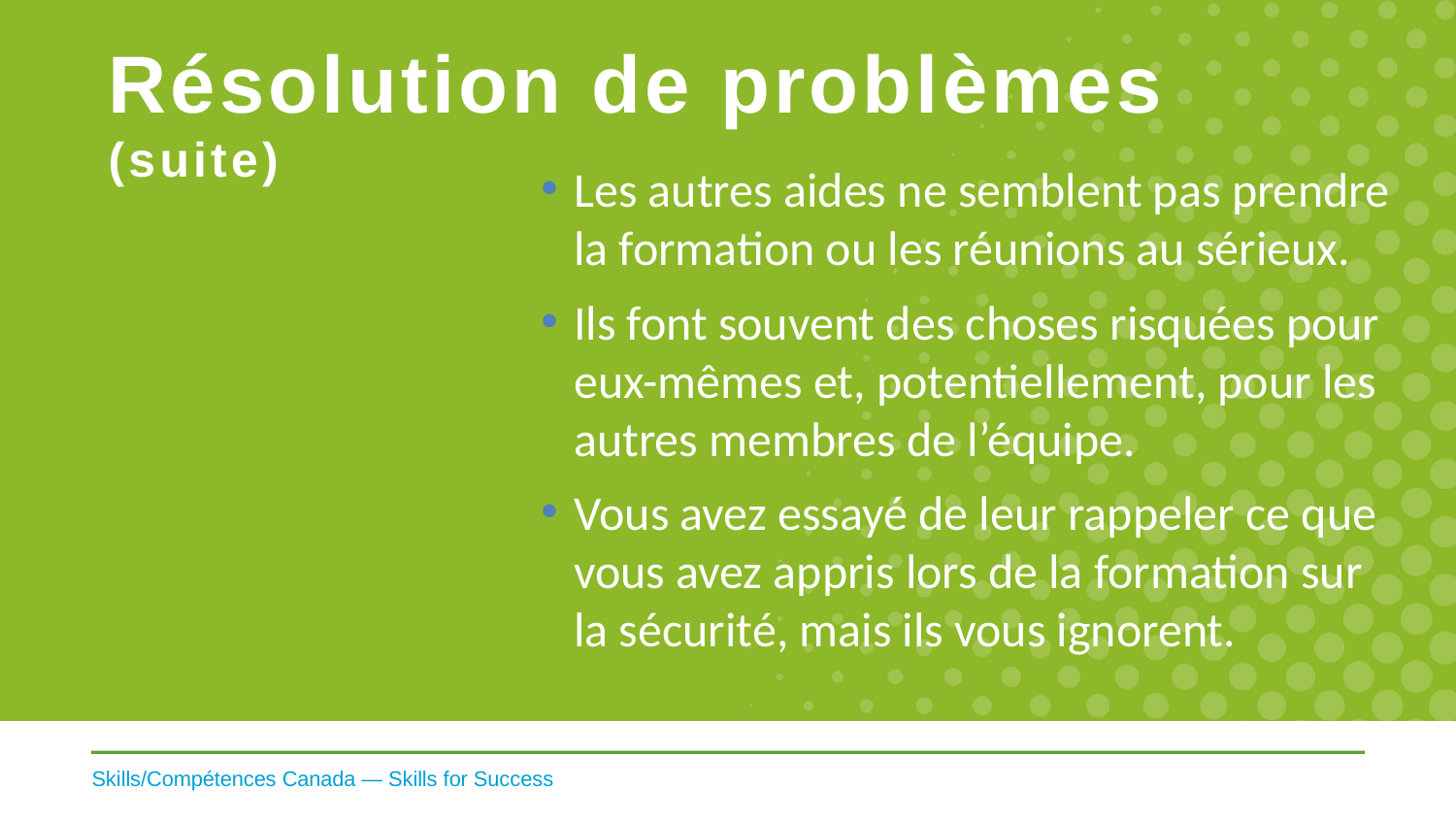

# Résolution de problèmes   (suite)
Les autres aides ne semblent pas prendre la formation ou les réunions au sérieux.
Ils font souvent des choses risquées pour eux-mêmes et, potentiellement, pour les autres membres de l’équipe.
Vous avez essayé de leur rappeler ce que vous avez appris lors de la formation sur la sécurité, mais ils vous ignorent.